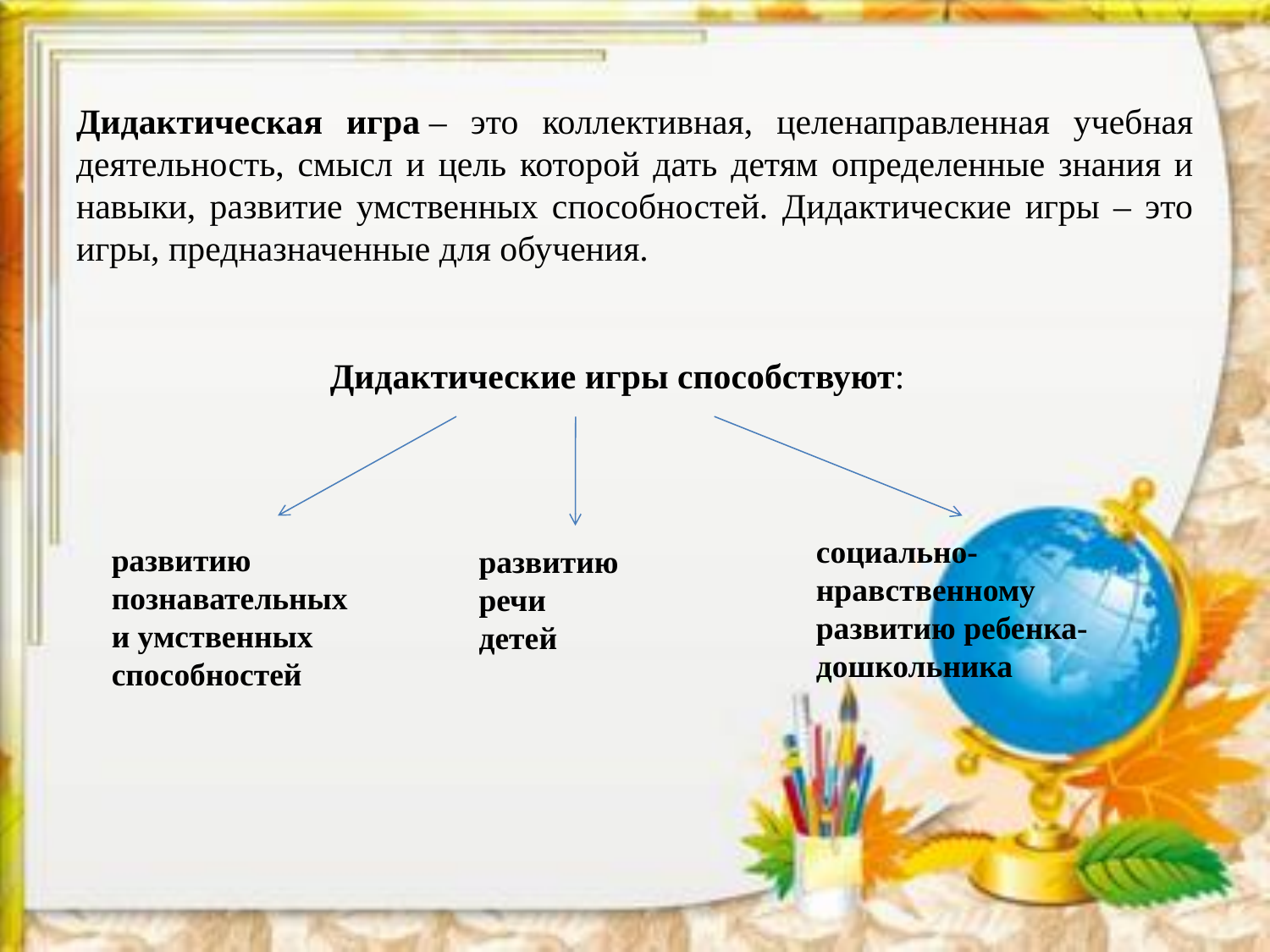

# Дидактическая игра – это коллективная, целенаправленная учебная деятельность, смысл и цель которой дать детям определенные знания и навыки, развитие умственных способностей. Дидактические игры – это игры, предназначенные для обучения.
Дидактические игры способствуют:
социально-нравственному развитию ребенка-дошкольника
развитию познавательных
и умственных способностей
развитию речи
детей